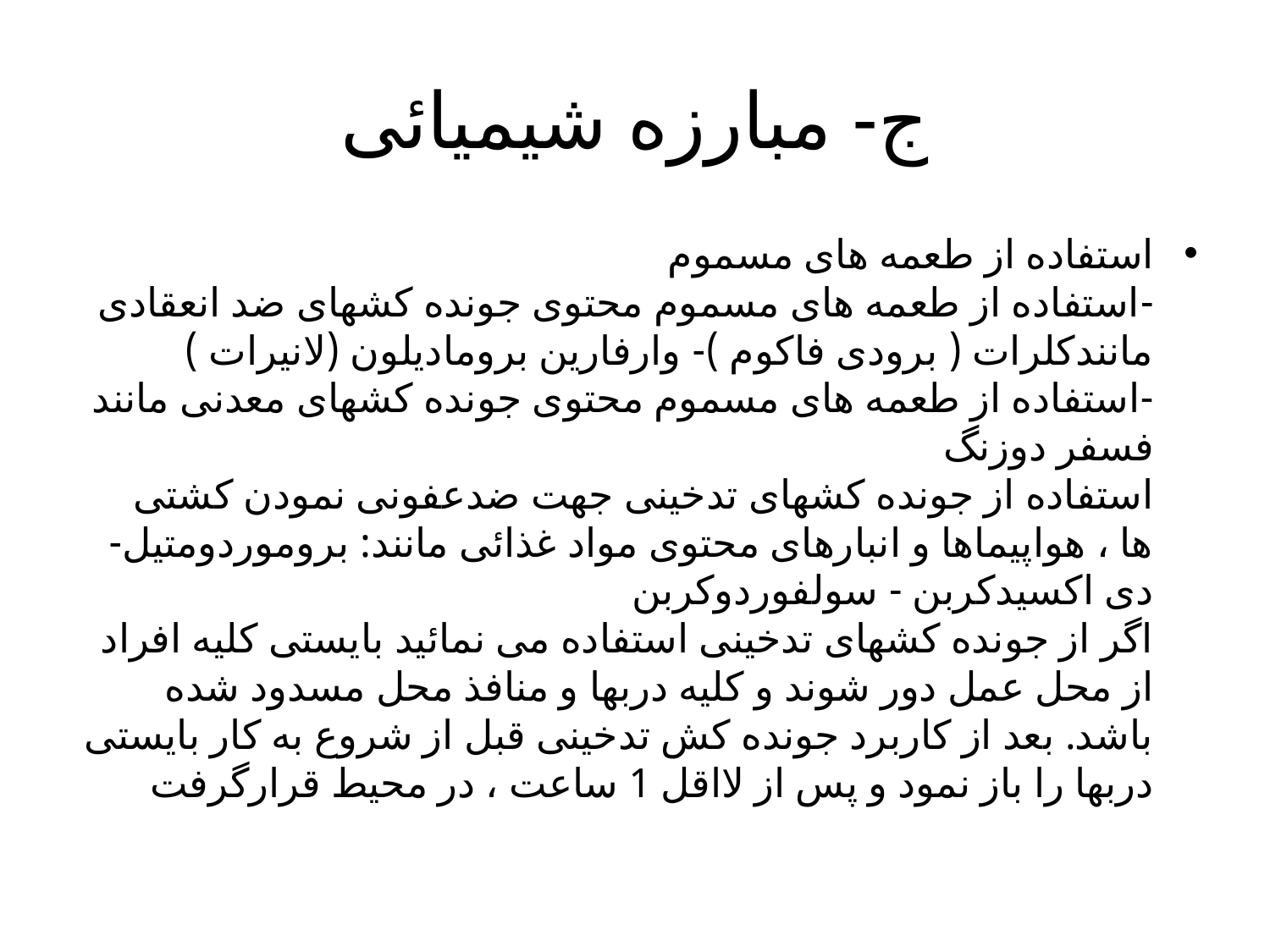

# ج- مبارزه شیمیائی
استفاده از طعمه های مسموم
-استفاده از طعمه های مسموم محتوی جونده كشهای ضد انعقادی مانندكلرات ( برودی فاكوم )- وارفارین برومادیلون (لانیرات )
-استفاده از طعمه های مسموم محتوی جونده كشهای معدنی مانند فسفر دوزنگ
استفاده از جونده كشهای تدخینی جهت ضدعفونی نمودن كشتی ها ، هواپیماها و انبارهای محتوی مواد غذائی مانند: بروموردومتیل- دی اكسیدكربن - سولفوردوكربن
اگر از جونده كشهای تدخینی استفاده می نمائید بایستی كلیه افراد از محل عمل دور شوند و كلیه دربها و منافذ محل مسدود شده باشد. بعد از كاربرد جونده كش تدخینی قبل از شروع به كار بایستی دربها را باز نمود و پس از لااقل 1 ساعت ، در محیط قرارگرفت